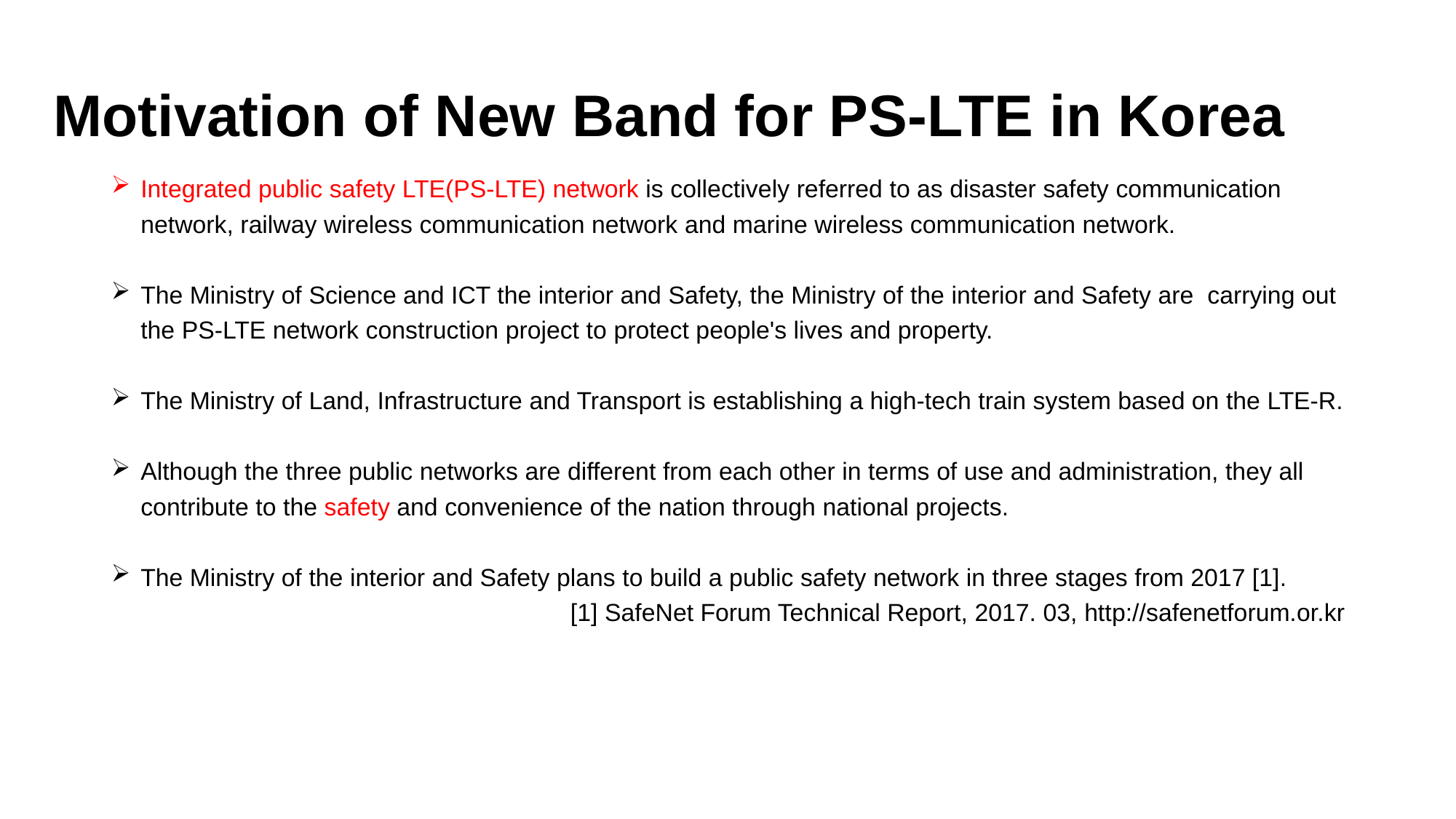

# Motivation of New Band for PS-LTE in Korea
Integrated public safety LTE(PS-LTE) network is collectively referred to as disaster safety communication network, railway wireless communication network and marine wireless communication network.

The Ministry of Science and ICT the interior and Safety, the Ministry of the interior and Safety are  carrying out the PS-LTE network construction project to protect people's lives and property.

The Ministry of Land, Infrastructure and Transport is establishing a high-tech train system based on the LTE-R.

Although the three public networks are different from each other in terms of use and administration, they all contribute to the safety and convenience of the nation through national projects.

The Ministry of the interior and Safety plans to build a public safety network in three stages from 2017 [1].
[1] SafeNet Forum Technical Report, 2017. 03, http://safenetforum.or.kr